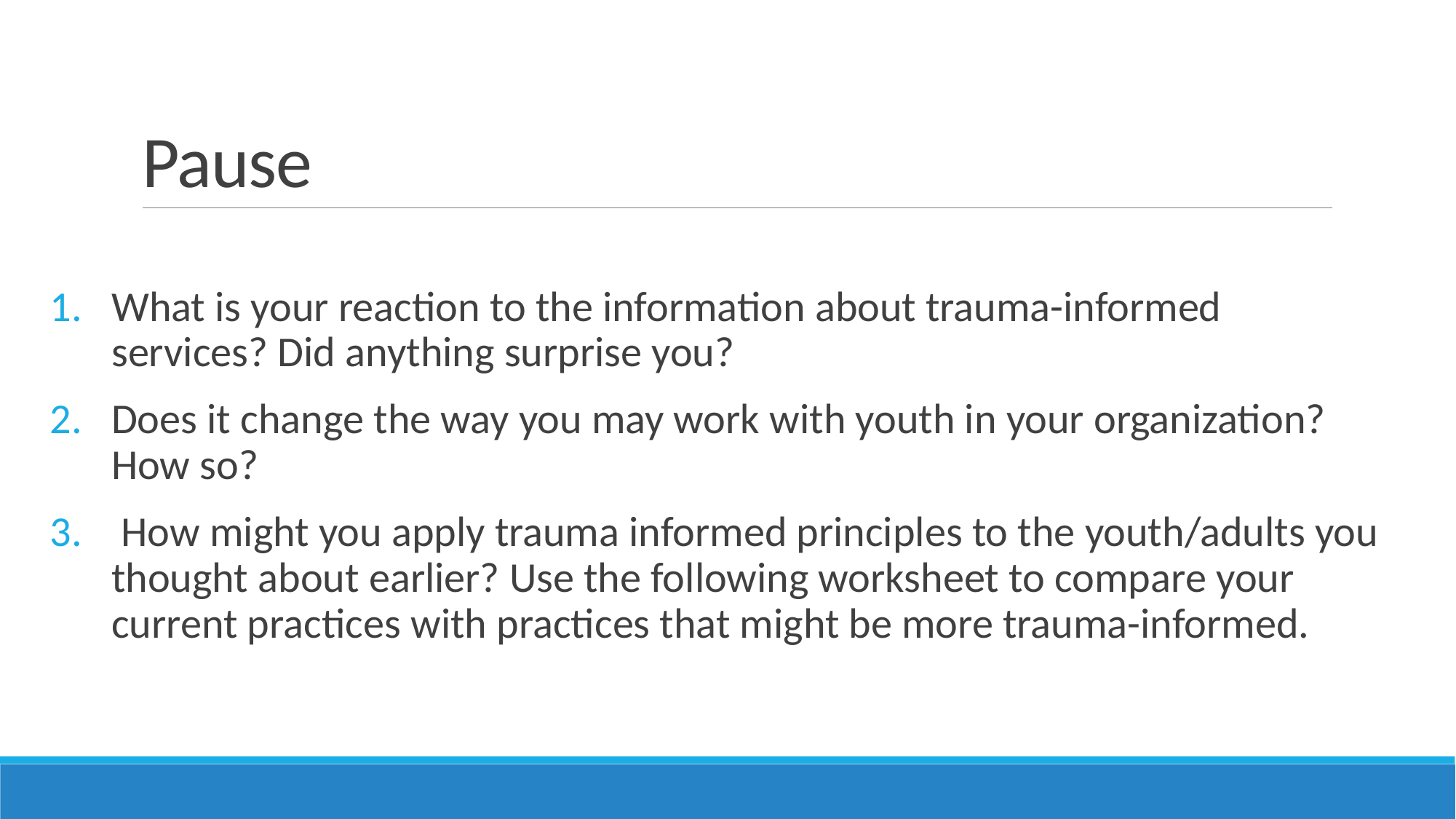

# Pause
What is your reaction to the information about trauma-informed services? Did anything surprise you?
Does it change the way you may work with youth in your organization? How so?
 How might you apply trauma informed principles to the youth/adults you thought about earlier? Use the following worksheet to compare your current practices with practices that might be more trauma-informed.